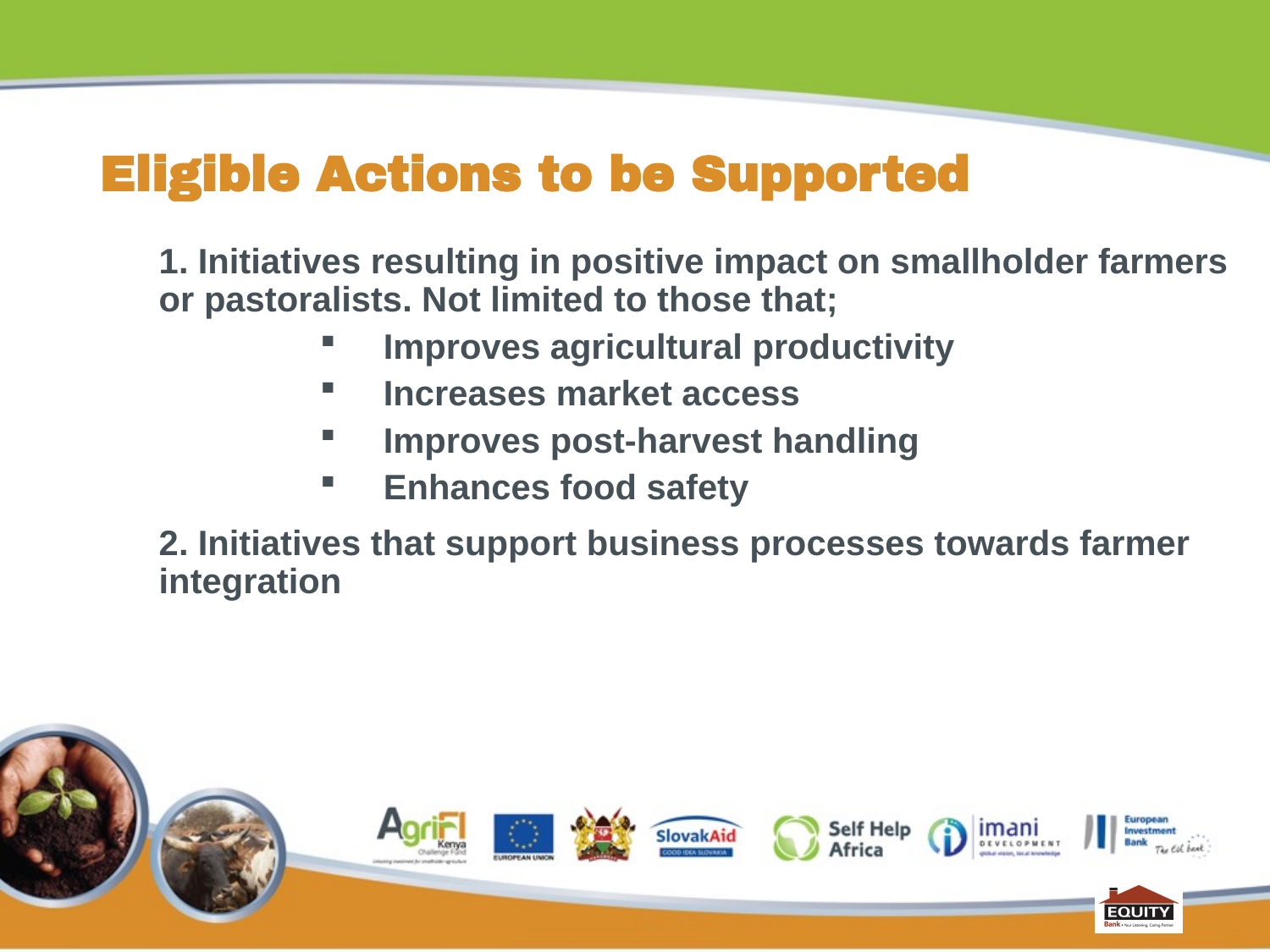

# Eligible Actions to be Supported
1. Initiatives resulting in positive impact on smallholder farmers or pastoralists. Not limited to those that;
Improves agricultural productivity
Increases market access
Improves post-harvest handling
Enhances food safety
2. Initiatives that support business processes towards farmer integration